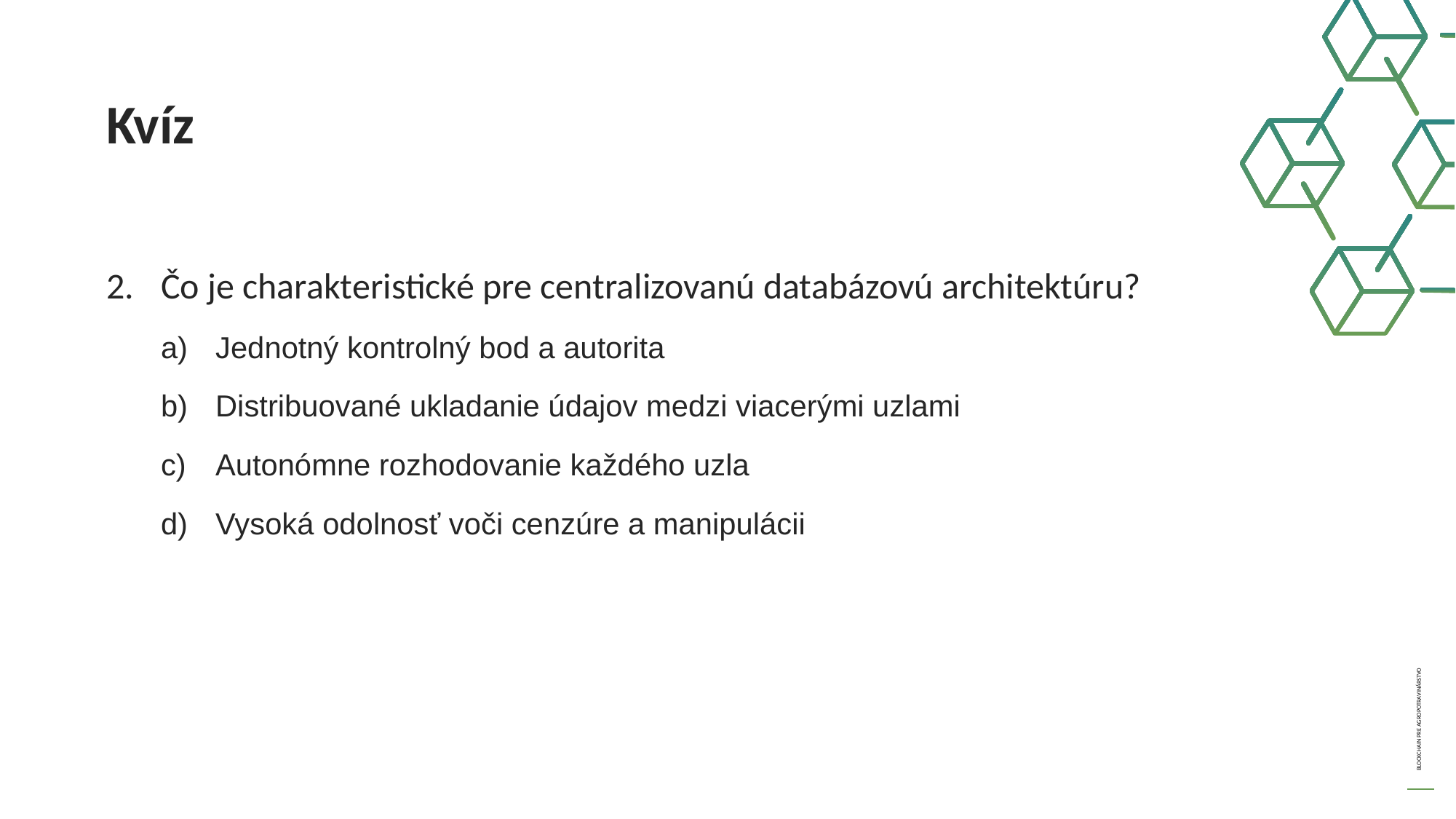

Kvíz
Čo je charakteristické pre centralizovanú databázovú architektúru?
Jednotný kontrolný bod a autorita
Distribuované ukladanie údajov medzi viacerými uzlami
Autonómne rozhodovanie každého uzla
Vysoká odolnosť voči cenzúre a manipulácii